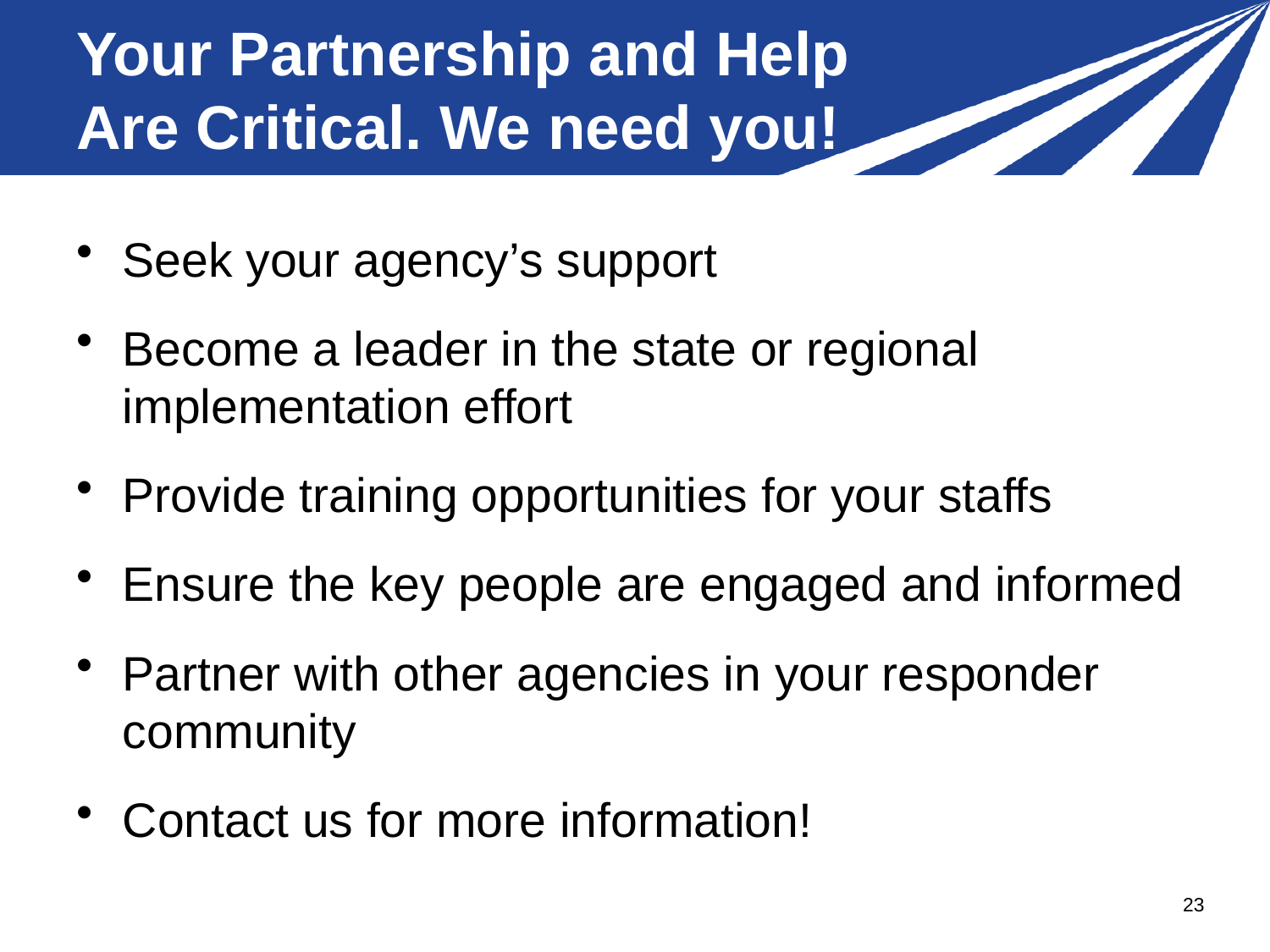

# Your Partnership and Help Are Critical. We need you!
Seek your agency’s support
Become a leader in the state or regional implementation effort
Provide training opportunities for your staffs
Ensure the key people are engaged and informed
Partner with other agencies in your responder community
Contact us for more information!
23